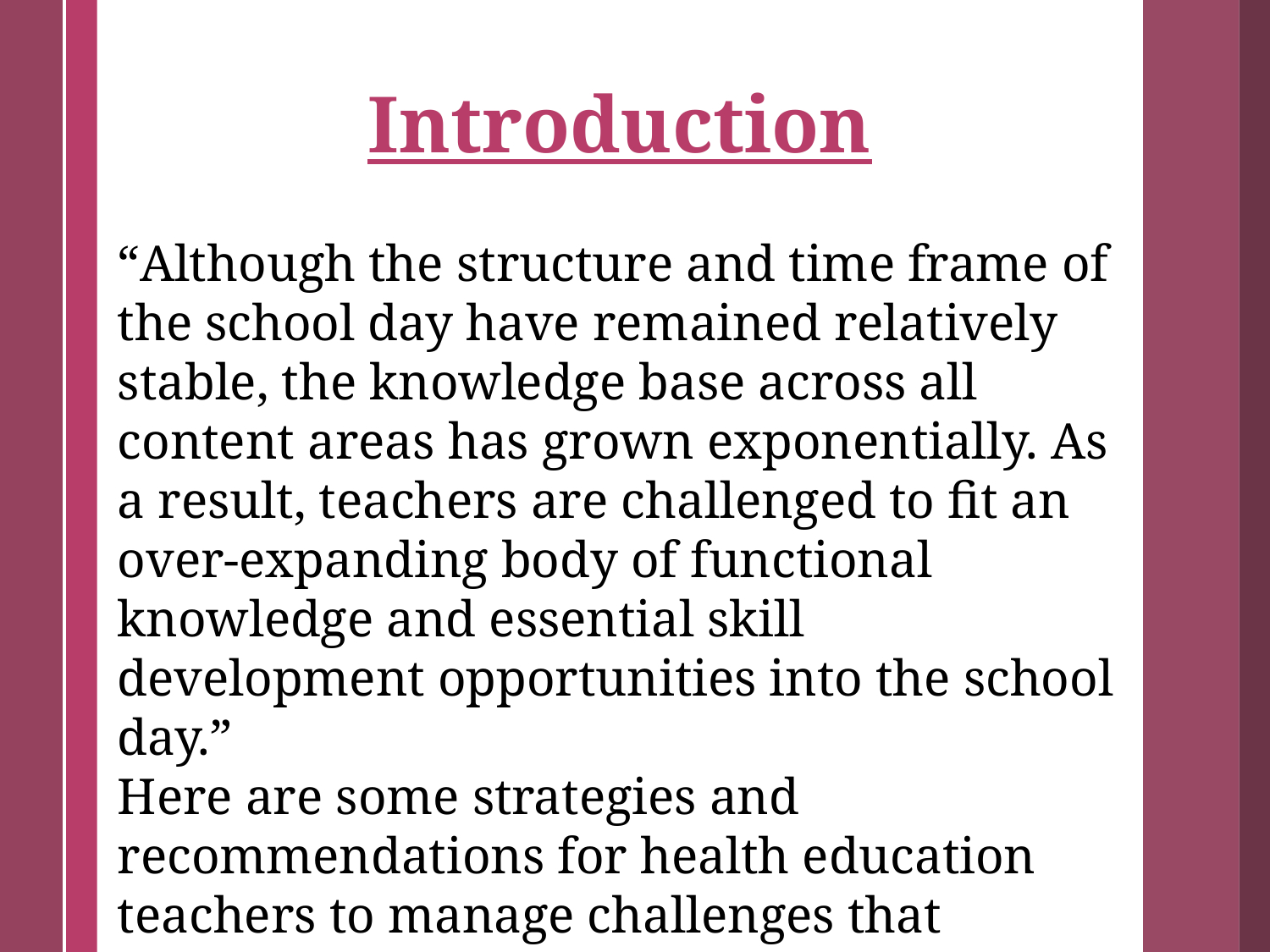

Introduction
“Although the structure and time frame of the school day have remained relatively stable, the knowledge base across all content areas has grown exponentially. As a result, teachers are challenged to fit an over-expanding body of functional knowledge and essential skill development opportunities into the school day.”
Here are some strategies and recommendations for health education teachers to manage challenges that confront them.